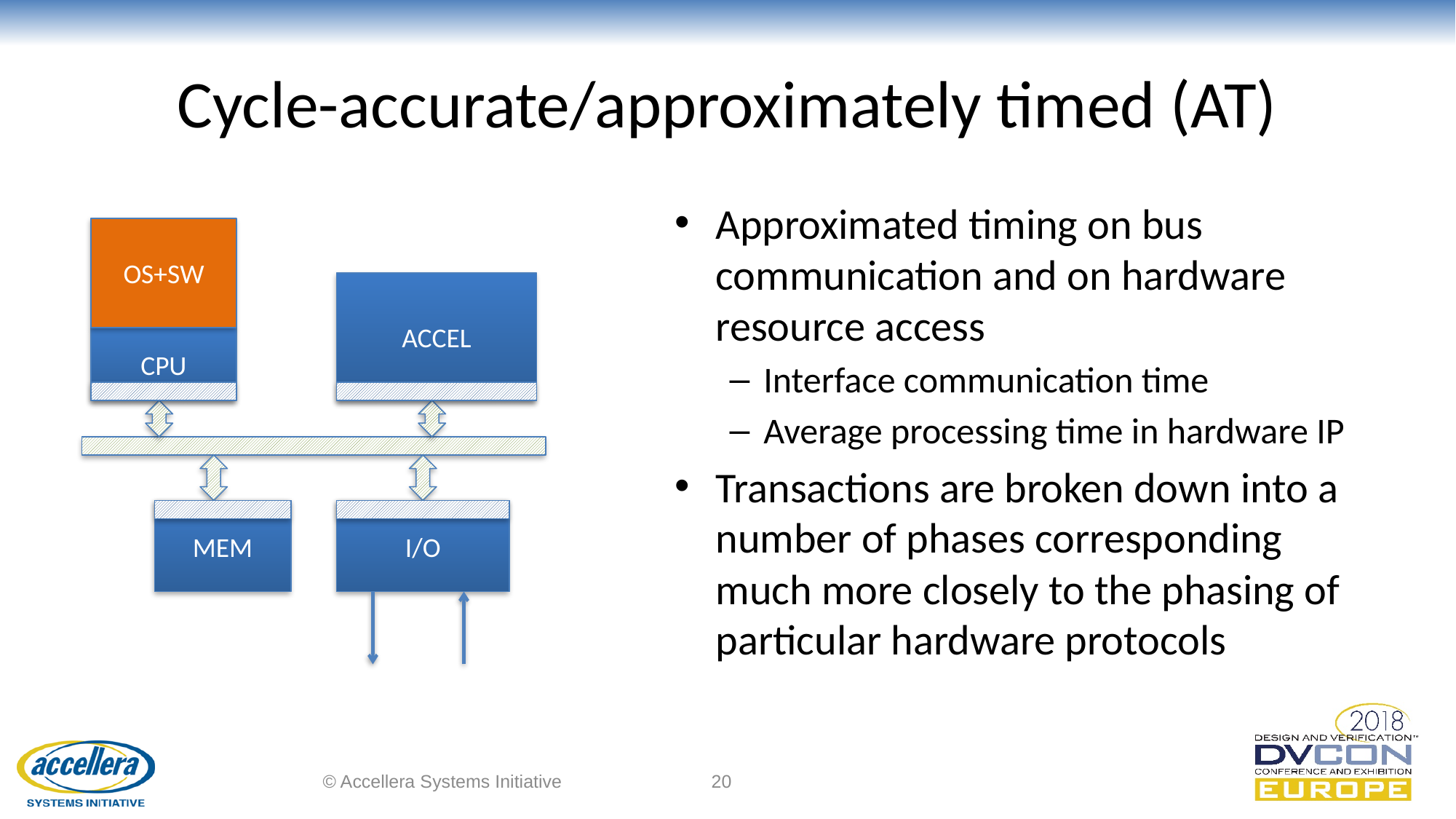

# Cycle-accurate/approximately timed (AT)
Approximated timing on bus communication and on hardware resource access
Interface communication time
Average processing time in hardware IP
Transactions are broken down into a number of phases corresponding much more closely to the phasing of particular hardware protocols
OS+SW
ACCEL
CPU

MEM

I/O

© Accellera Systems Initiative
20